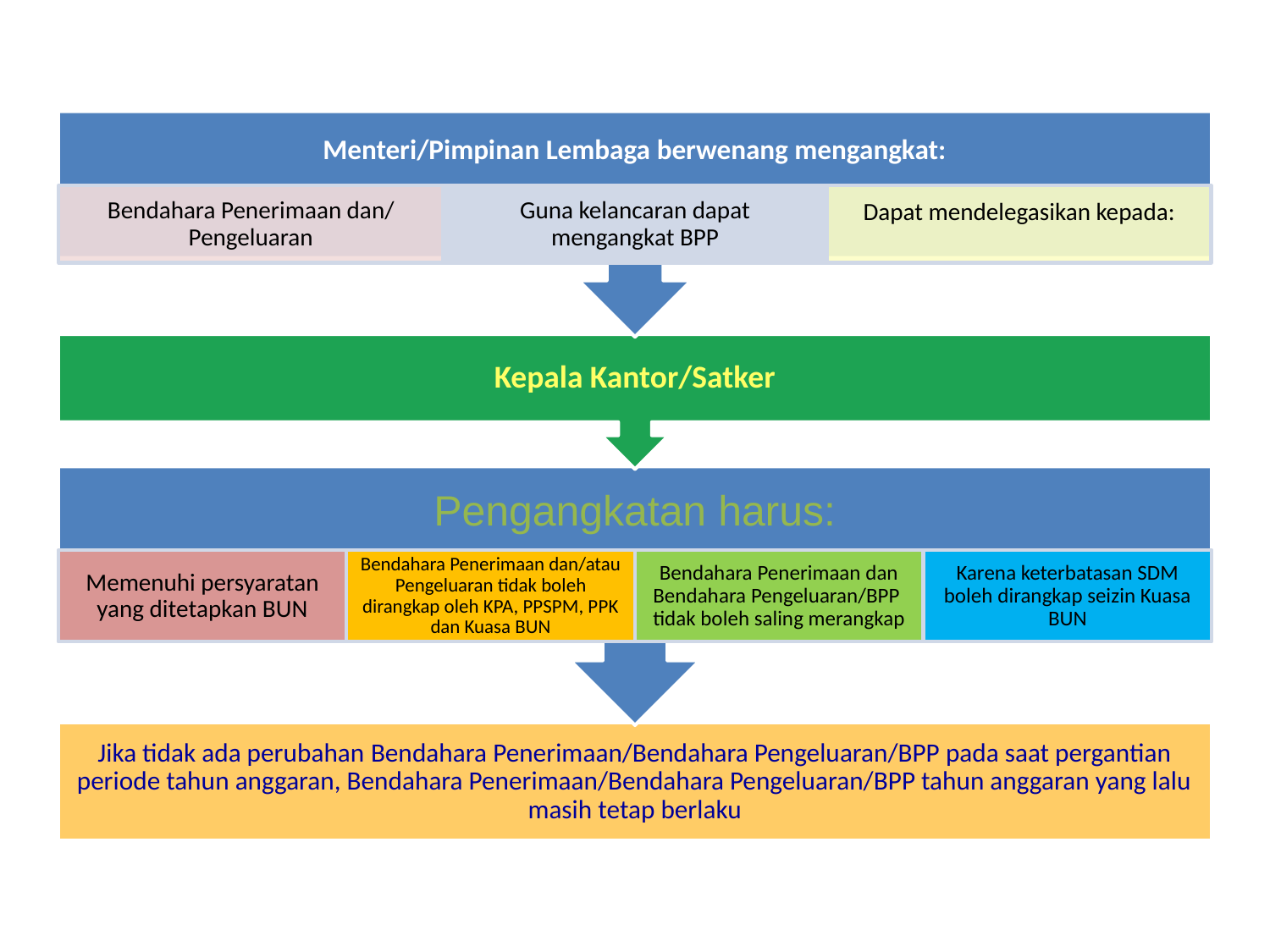

Menteri/Pimpinan Lembaga berwenang mengangkat:

Bendahara Penerimaan dan/ Pengeluaran

Guna kelancaran dapat mengangkat BPP

Dapat mendelegasikan kepada:

Kepala Kantor/Satker

Pengangkatan harus:

Memenuhi persyaratan yang ditetapkan BUN

Bendahara Penerimaan dan/atau Pengeluaran tidak boleh dirangkap oleh KPA, PPSPM, PPK dan Kuasa BUN

Bendahara Penerimaan dan Bendahara Pengeluaran/BPP  tidak boleh saling merangkap

Karena keterbatasan SDM boleh dirangkap seizin Kuasa BUN

Jika tidak ada perubahan Bendahara Penerimaan/Bendahara Pengeluaran/BPP pada saat pergantian periode tahun anggaran, Bendahara Penerimaan/Bendahara Pengeluaran/BPP tahun anggaran yang lalu masih tetap berlaku